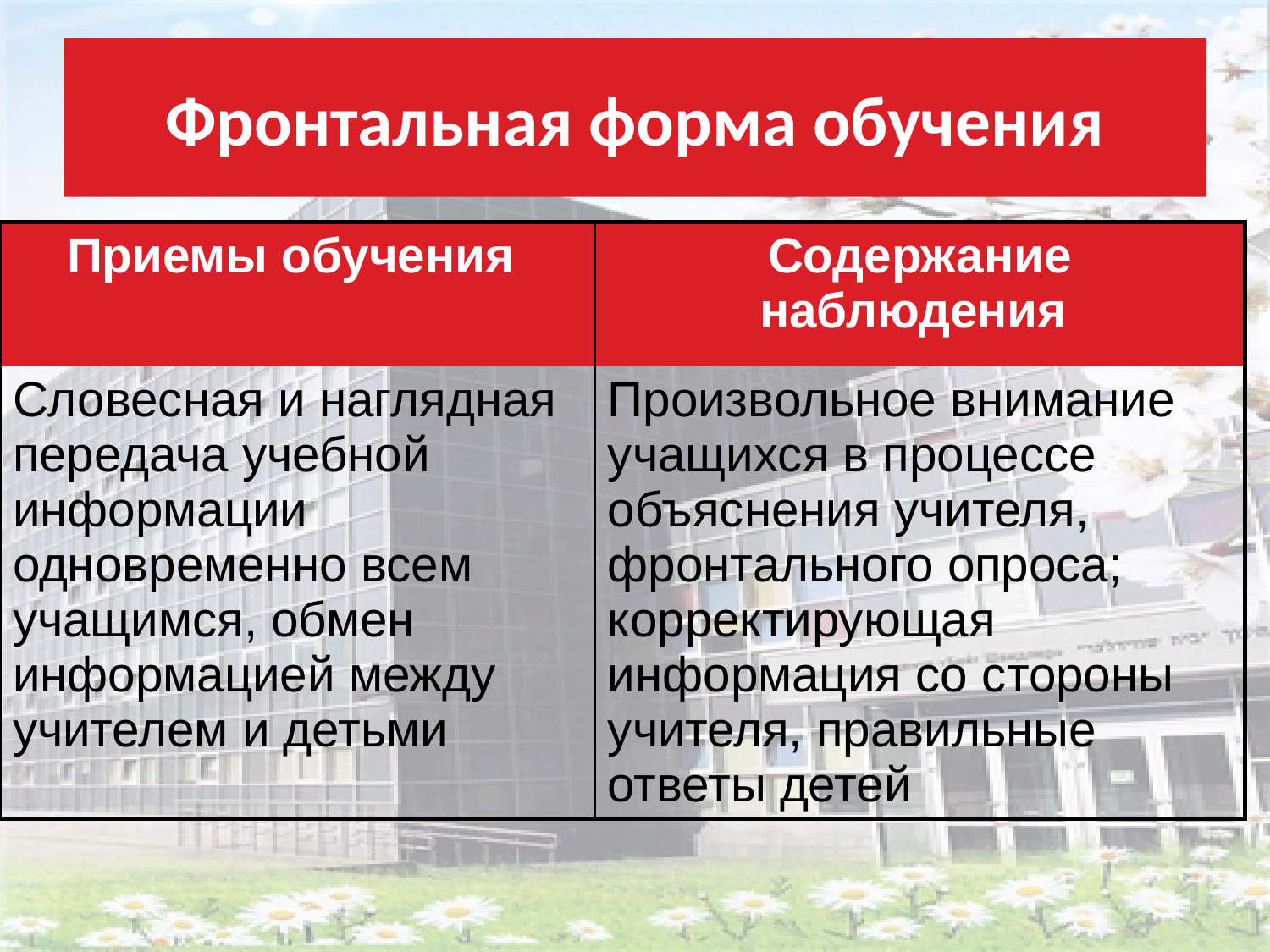

# Фронтальная форма обучения
| Приемы обучения | Содержание наблюдения |
| --- | --- |
| Словесная и наглядная передача учебной информации одновременно всем учащимся, обмен информацией между учителем и детьми | Произвольное внимание учащихся в процессе объяснения учителя, фронтального опроса; корректирующая информация со стороны учителя, правильные ответы детей |